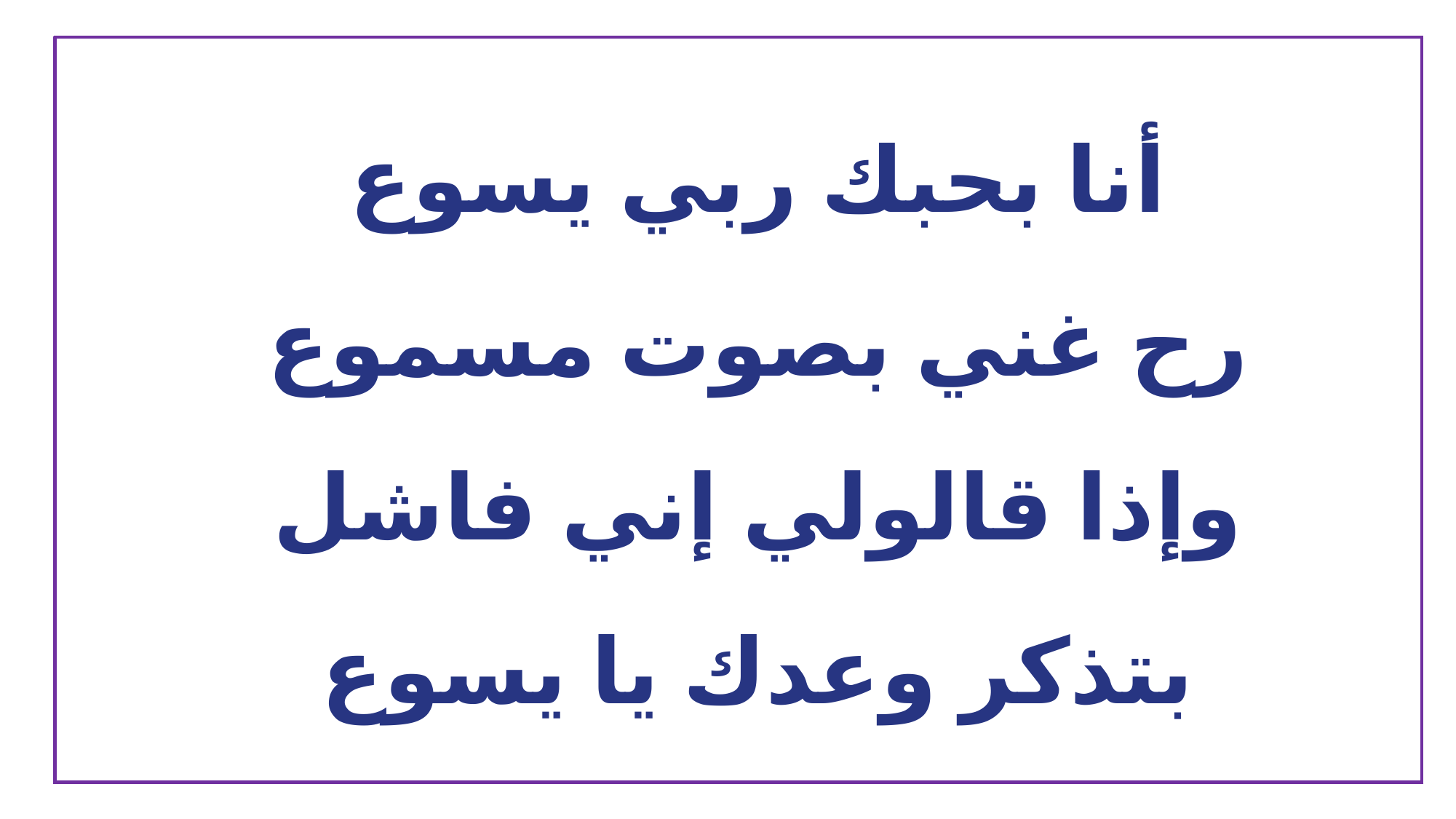

أنا بحبك ربي يسوع
رح غني بصوت مسموع
وإذا قالولي إني فاشل
بتذكر وعدك يا يسوع